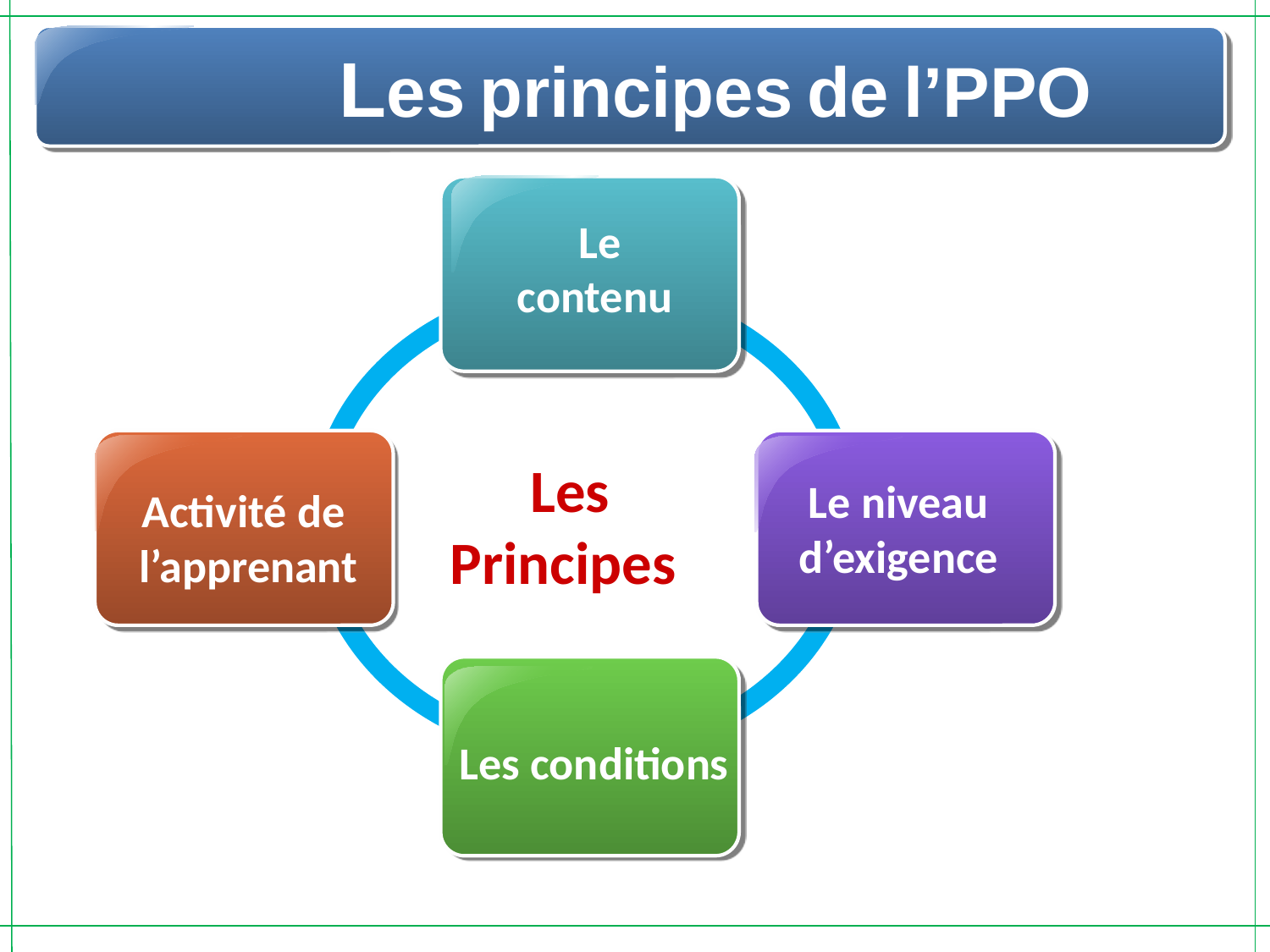

Les  principes  de  l’PPO

Le contenu

Les Principes
Le niveau
d’exigence
Activité de
 l’apprenant

Les conditions